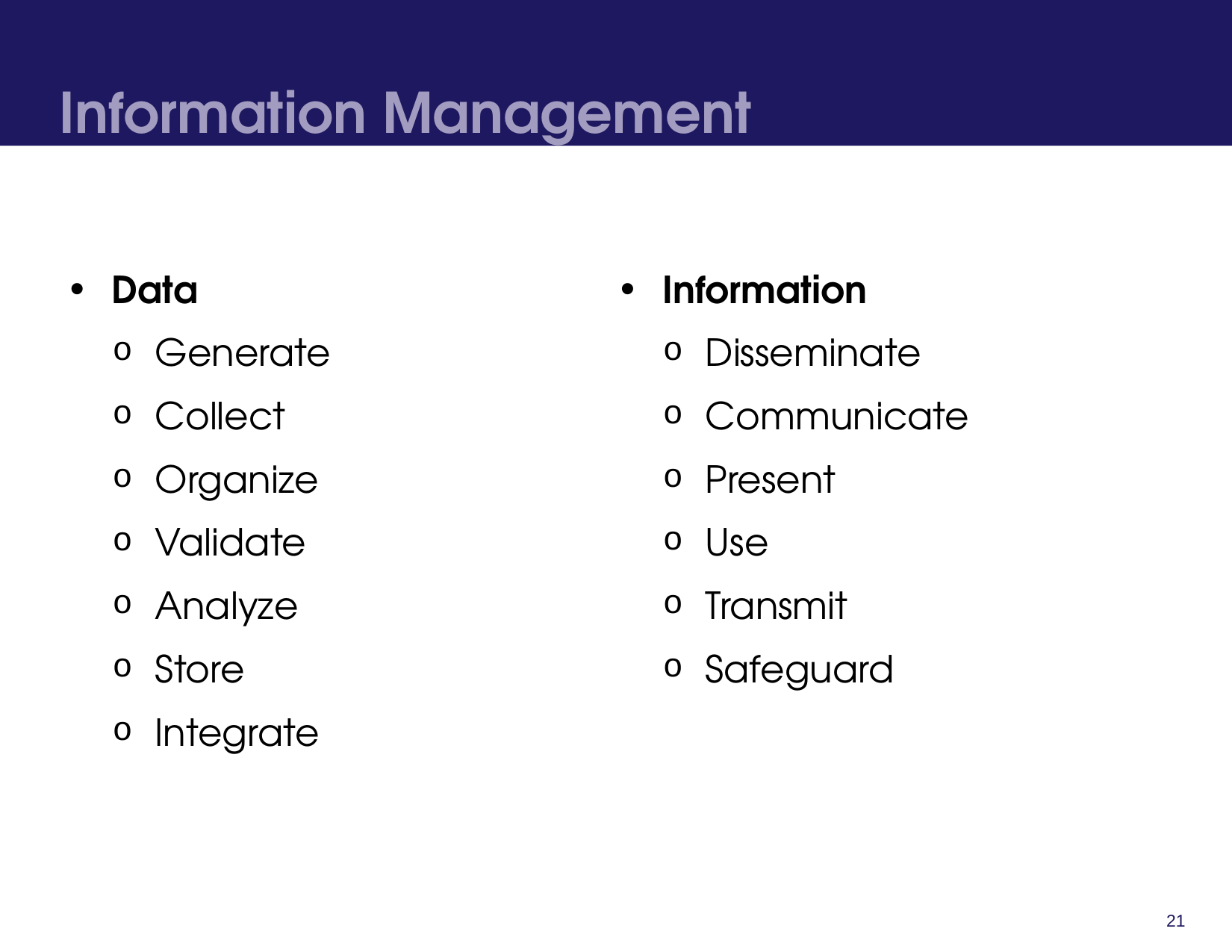

# Information Management
Data
Generate
Collect
Organize
Validate
Analyze
Store
Integrate

Information
Disseminate
Communicate
Present
Use
Transmit
Safeguard

21